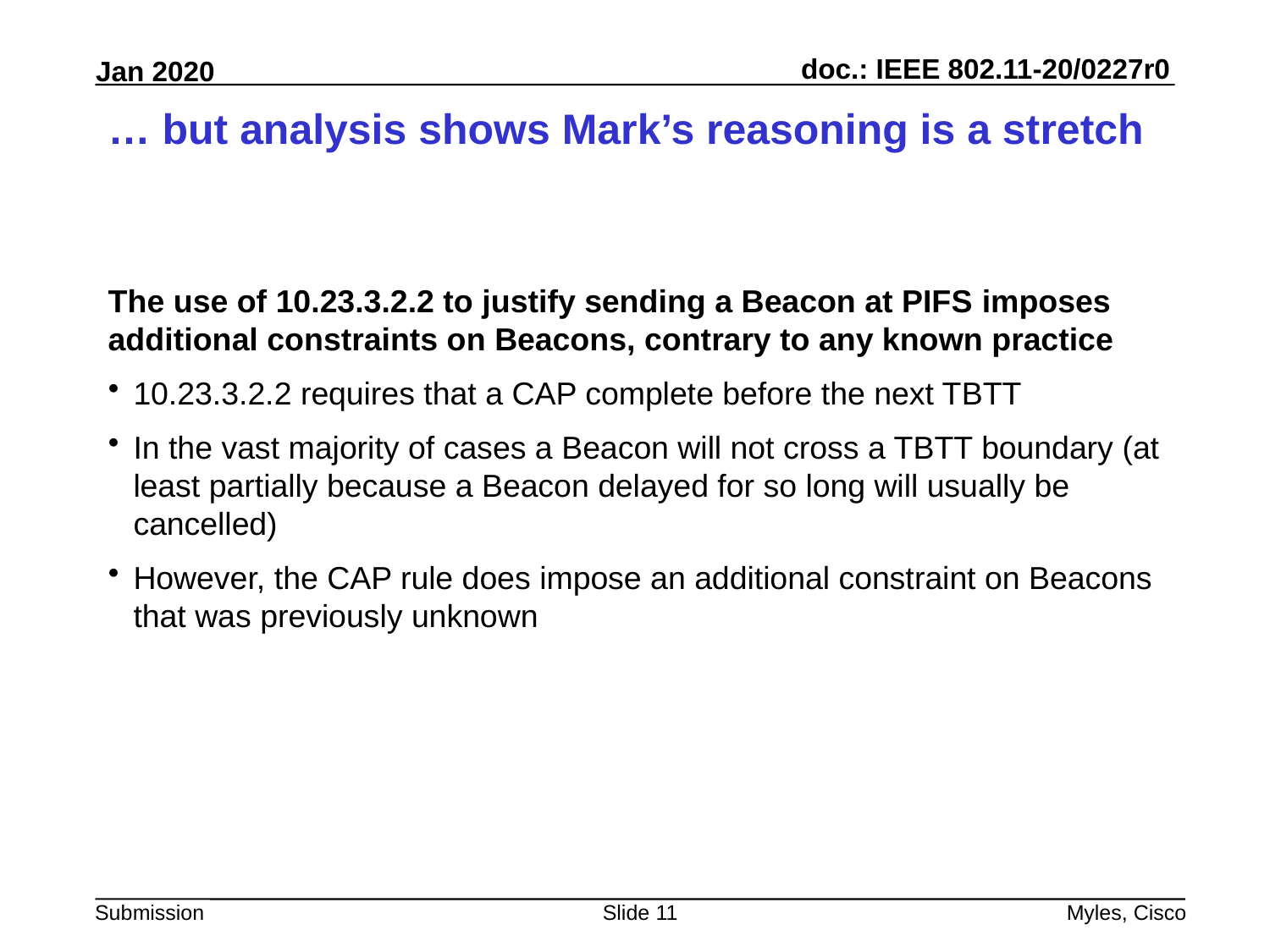

# … but analysis shows Mark’s reasoning is a stretch
The use of 10.23.3.2.2 to justify sending a Beacon at PIFS imposes additional constraints on Beacons, contrary to any known practice
10.23.3.2.2 requires that a CAP complete before the next TBTT
In the vast majority of cases a Beacon will not cross a TBTT boundary (at least partially because a Beacon delayed for so long will usually be cancelled)
However, the CAP rule does impose an additional constraint on Beacons that was previously unknown
Slide 11
Myles, Cisco